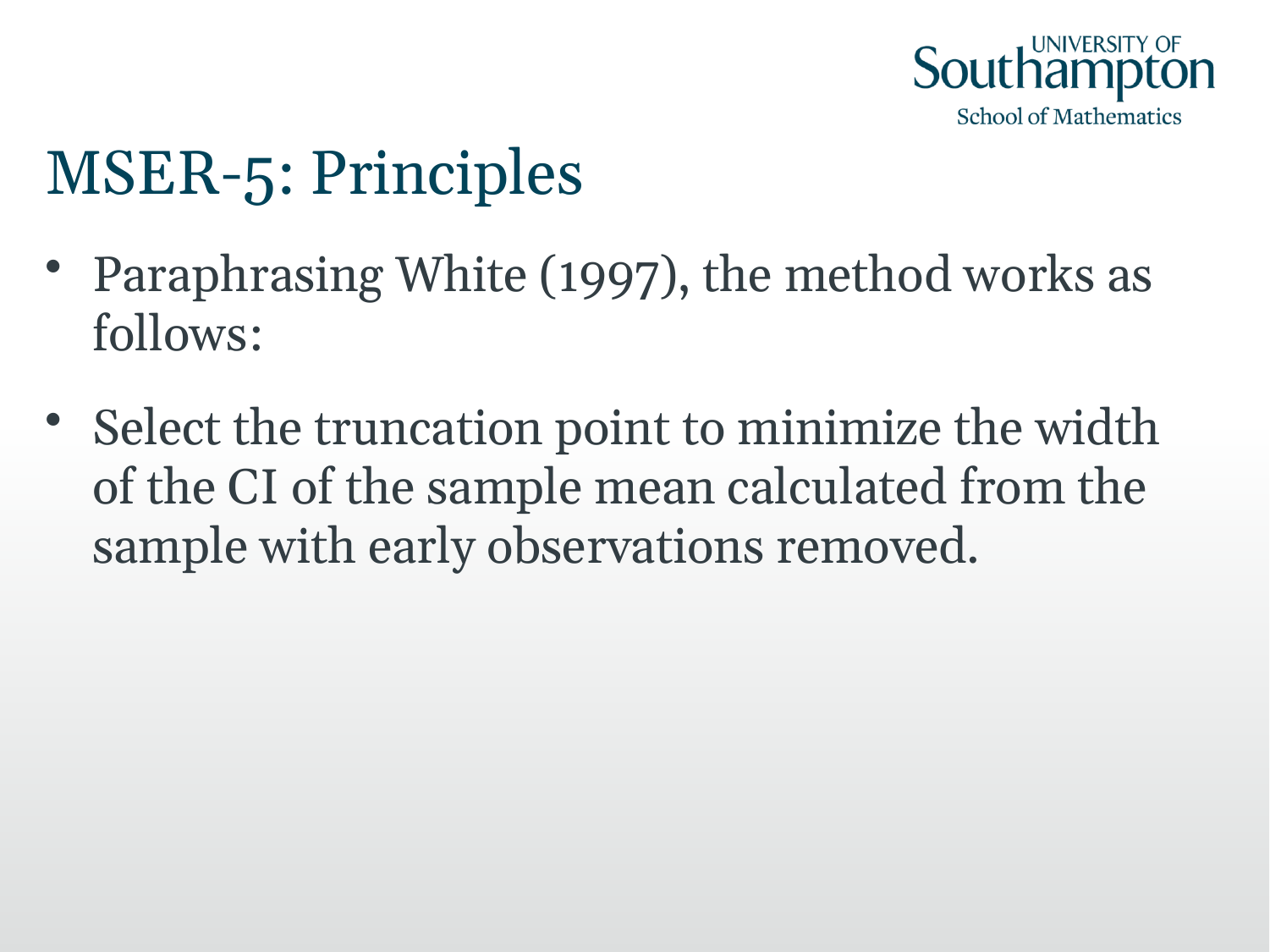

# MSER-5: Principles
Paraphrasing White (1997), the method works as follows:
Select the truncation point to minimize the width of the CI of the sample mean calculated from the sample with early observations removed.